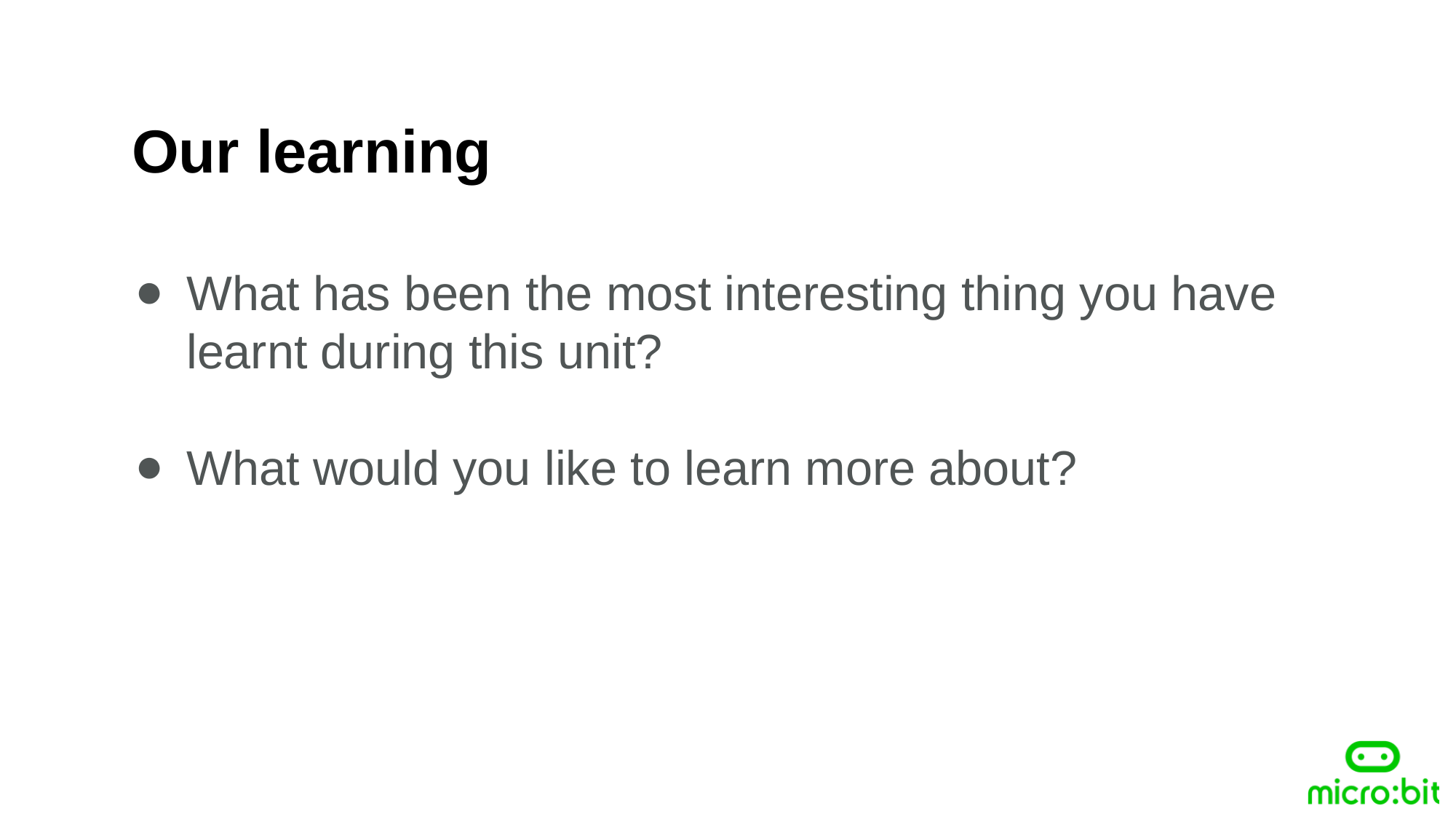

Our learning

What has been the most interesting thing you have learnt during this unit?

What would you like to learn more about?